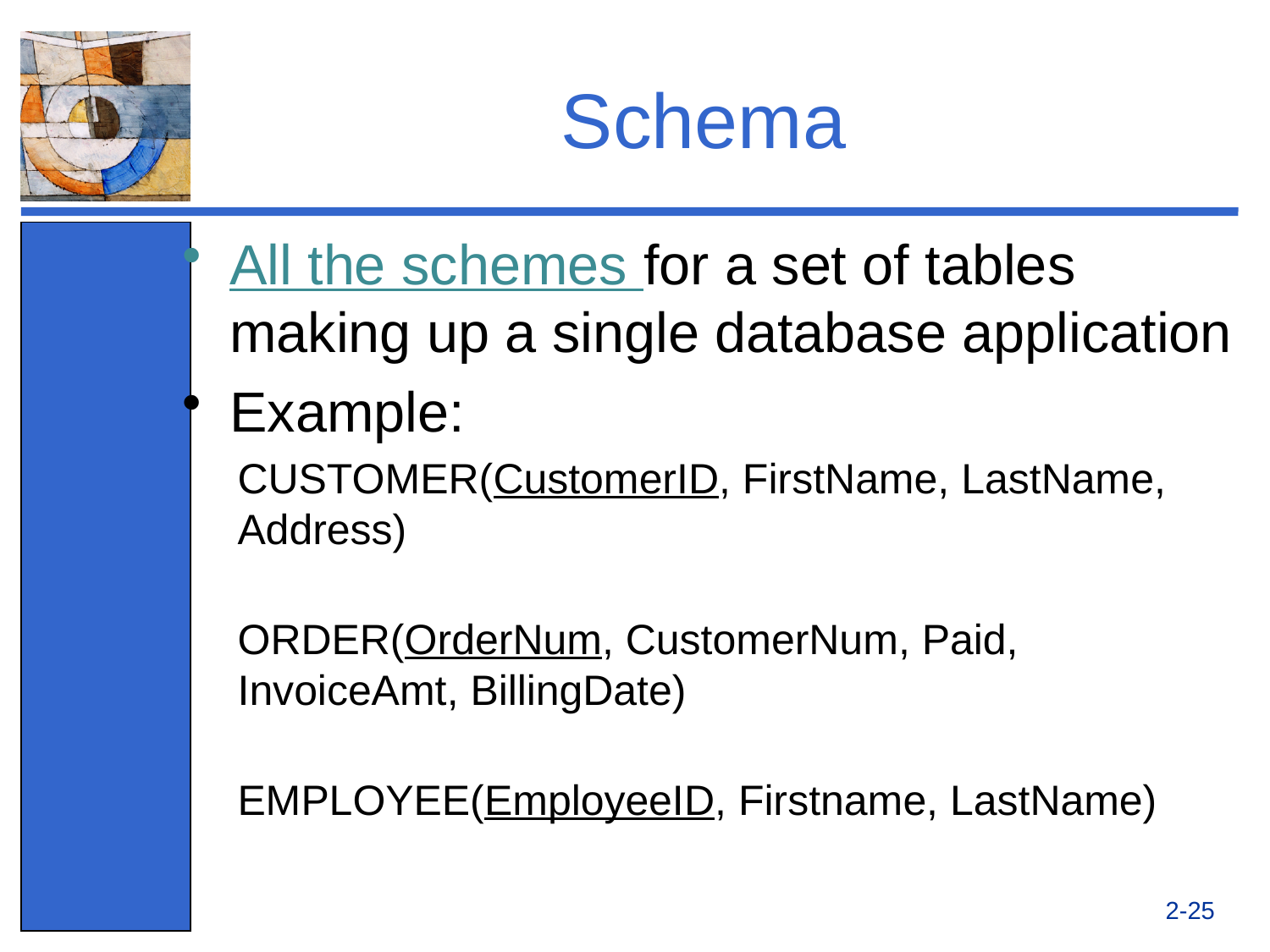

# Schema
All the schemes for a set of tables making up a single database application
Example:
CUSTOMER(CustomerID, FirstName, LastName, Address)
ORDER(OrderNum, CustomerNum, Paid, InvoiceAmt, BillingDate)
EMPLOYEE(EmployeeID, Firstname, LastName)

2-25